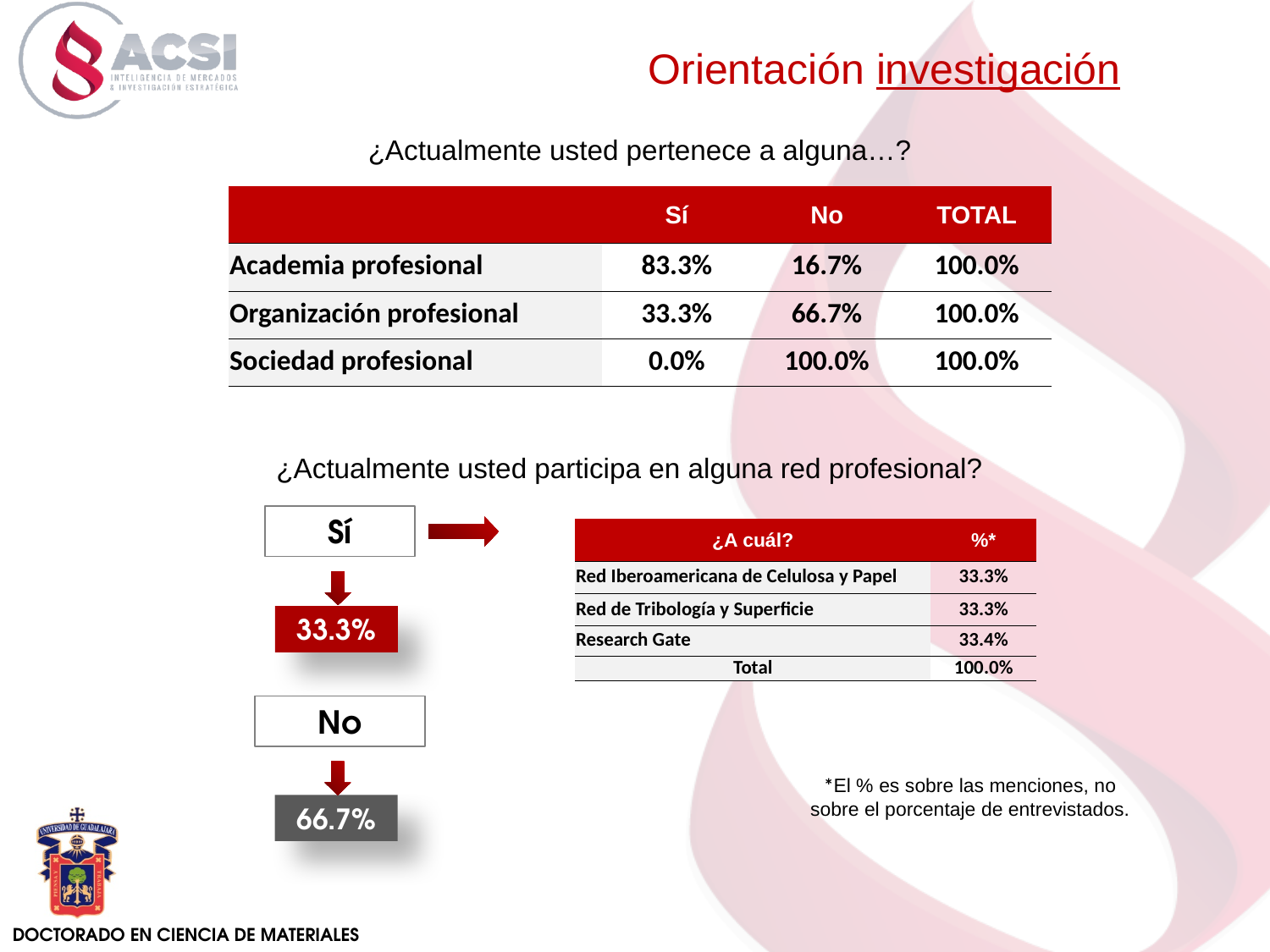

Orientación investigación
¿Actualmente usted pertenece a alguna…?
|  | Sí | No | TOTAL |
| --- | --- | --- | --- |
| Academia profesional | 83.3% | 16.7% | 100.0% |
| Organización profesional | 33.3% | 66.7% | 100.0% |
| Sociedad profesional | 0.0% | 100.0% | 100.0% |
¿Actualmente usted participa en alguna red profesional?
Sí

| ¿A cuál? | %\* |
| --- | --- |
| Red Iberoamericana de Celulosa y Papel | 33.3% |
| Red de Tribología y Superficie | 33.3% |
| Research Gate | 33.4% |
| Total | 100.0% |

33.3%
No

*El % es sobre las menciones, no sobre el porcentaje de entrevistados.
66.7%